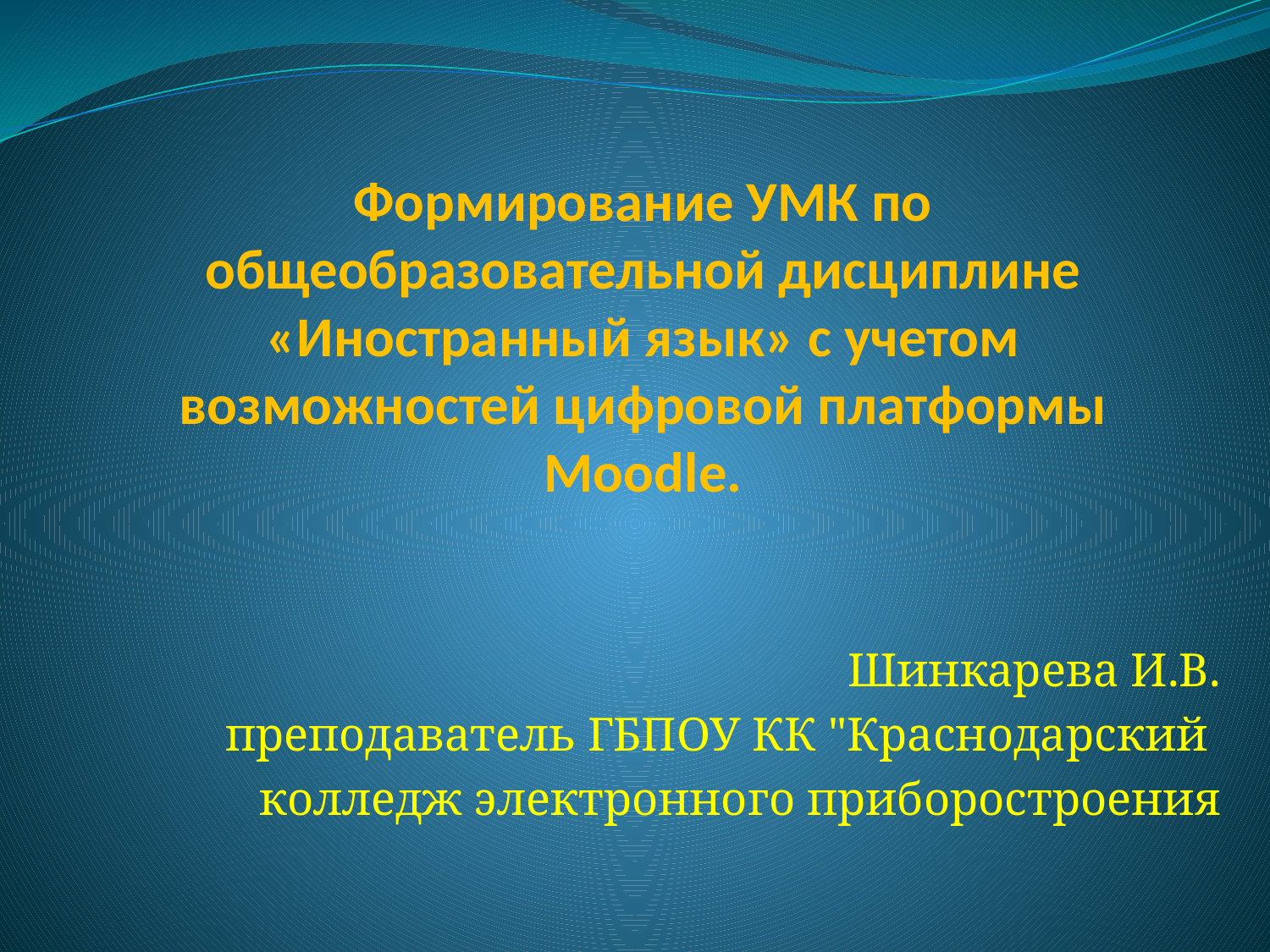

# Формирование УМК по общеобразовательной дисциплине «Иностранный язык» с учетом возможностей цифровой платформы Moodle.
Шинкарева И.В.
преподаватель ГБПОУ КК "Краснодарский
колледж электронного приборостроения